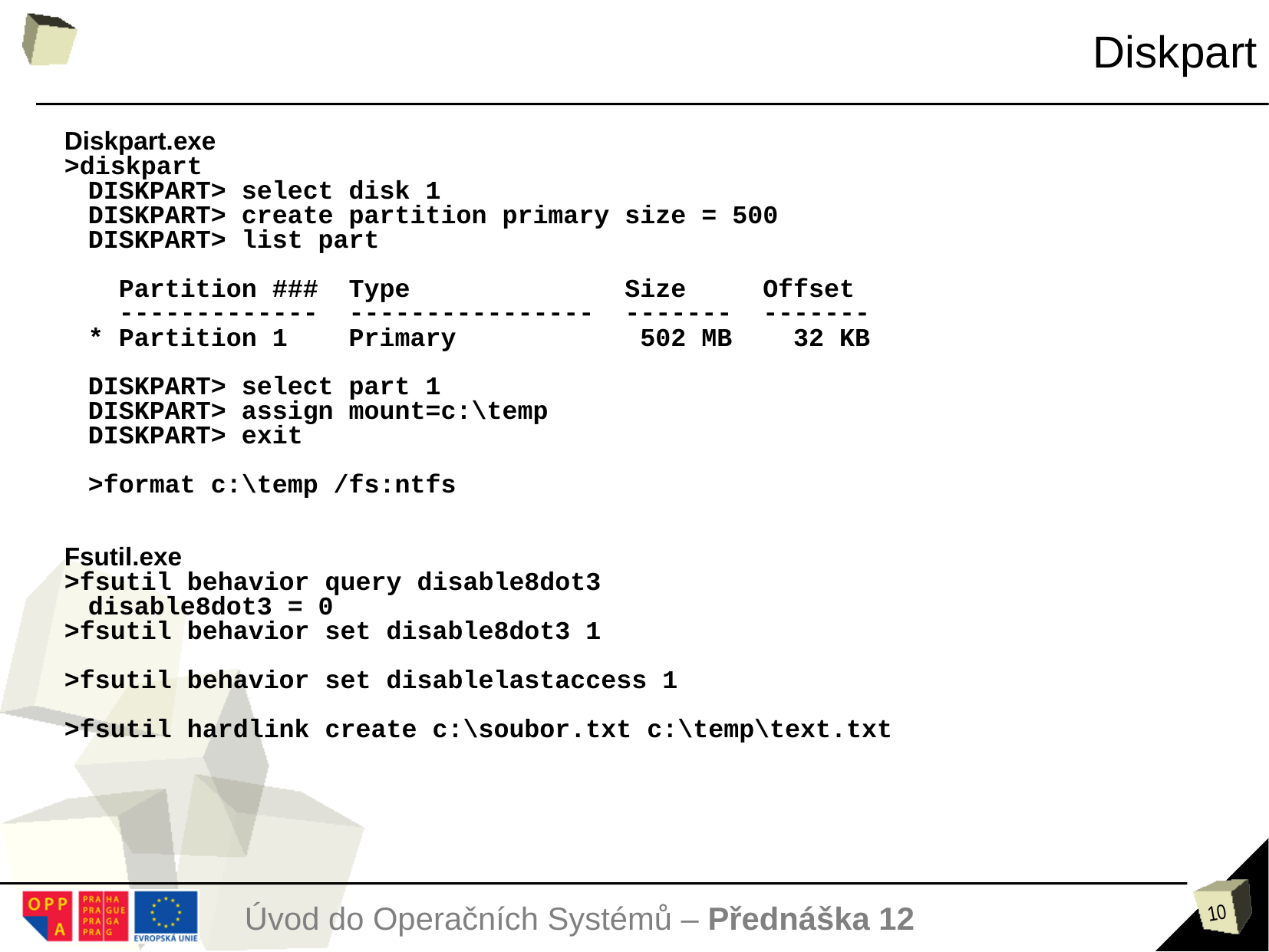

Diskpart

Diskpart.exe
>diskpart
DISKPART> select disk 1
DISKPART> create partition primary size = 500
DISKPART> list part
  Partition ###  Type              Size     Offset
  -------------  ----------------  -------  -------
* Partition 1    Primary            502 MB    32 KB
DISKPART> select part 1
DISKPART> assign mount=c:\temp
DISKPART> exit
>format c:\temp /fs:ntfs

Fsutil.exe
>fsutil behavior query disable8dot3
disable8dot3 = 0
>fsutil behavior set disable8dot3 1

>fsutil behavior set disablelastaccess 1

>fsutil hardlink create c:\soubor.txt c:\temp\text.txt